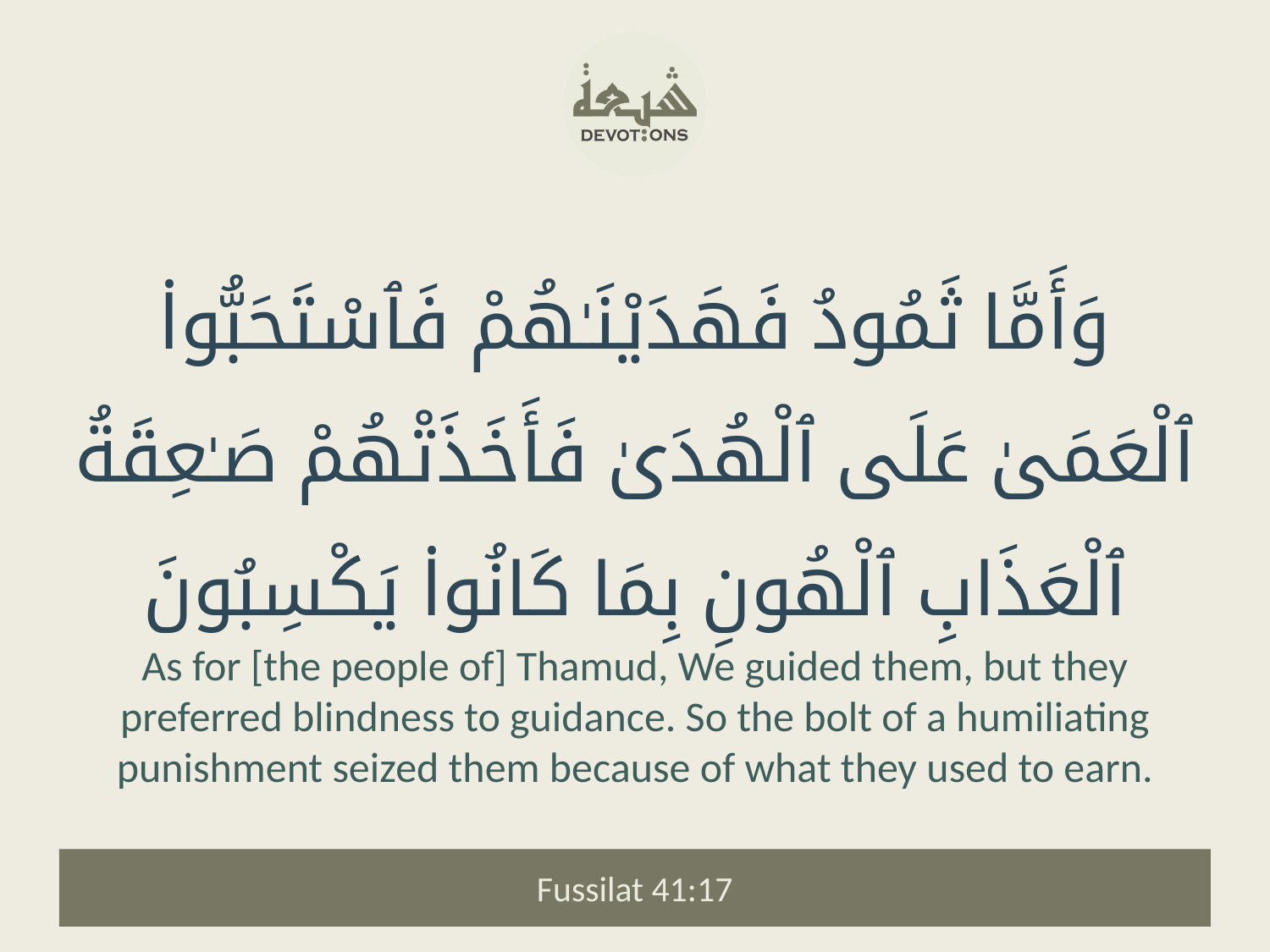

وَأَمَّا ثَمُودُ فَهَدَيْنَـٰهُمْ فَٱسْتَحَبُّوا۟ ٱلْعَمَىٰ عَلَى ٱلْهُدَىٰ فَأَخَذَتْهُمْ صَـٰعِقَةُ ٱلْعَذَابِ ٱلْهُونِ بِمَا كَانُوا۟ يَكْسِبُونَ
As for [the people of] Thamud, We guided them, but they preferred blindness to guidance. So the bolt of a humiliating punishment seized them because of what they used to earn.
Fussilat 41:17